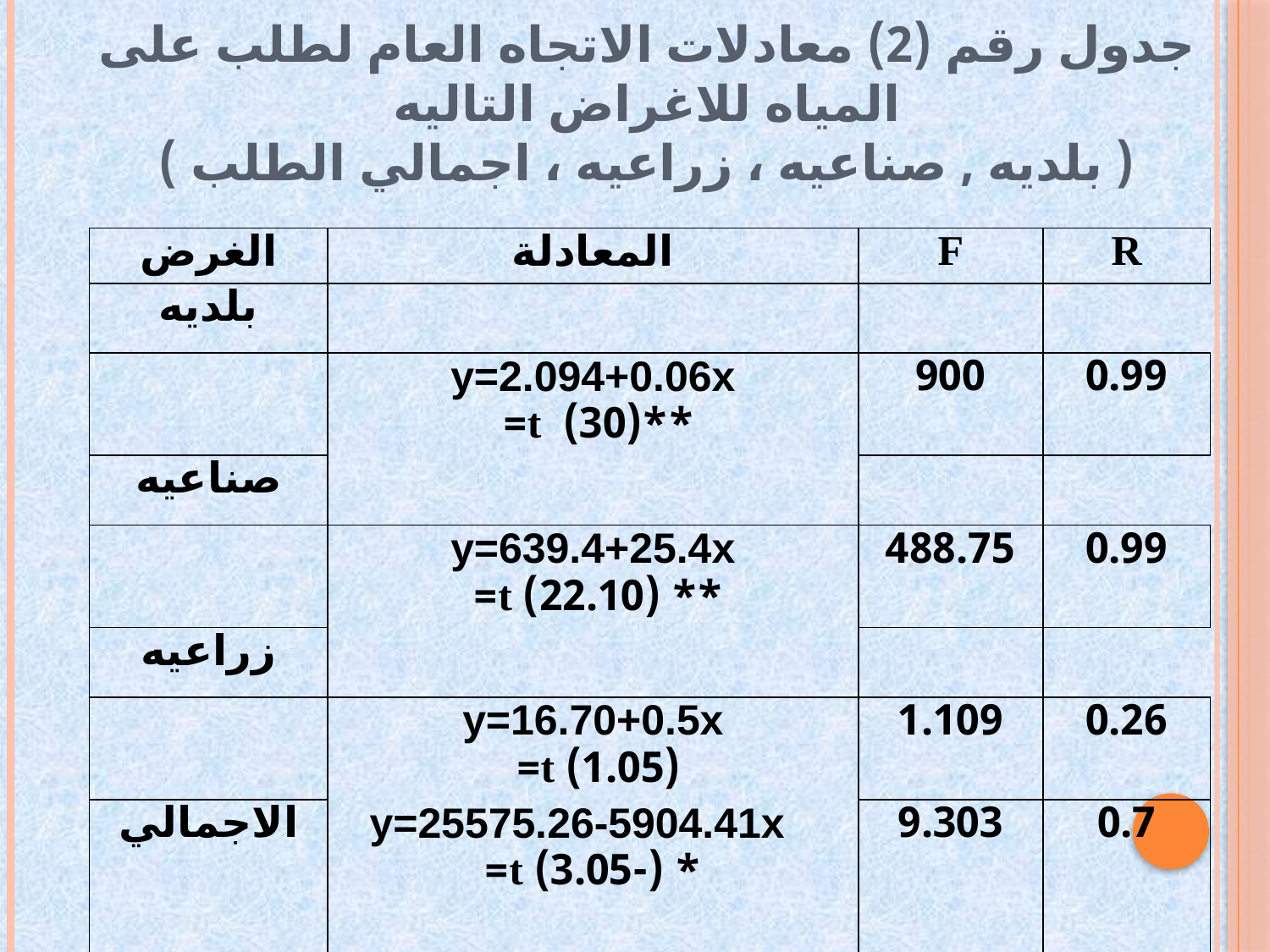

# جدول رقم (2) معادلات الاتجاه العام لطلب على المياه للاغراض التاليه ( بلديه , صناعيه ، زراعيه ، اجمالي الطلب )
| الغرض | المعادلة | F | R |
| --- | --- | --- | --- |
| بلديه |  |  |  |
|  | y=2.094+0.06x \*\*(30) t= | 900 | 0.99 |
| صناعيه |  |  |  |
|  | y=639.4+25.4x \*\* (22.10) t= | 488.75 | 0.99 |
| زراعيه |  |  |  |
|  | y=16.70+0.5x (1.05) t= | 1.109 | 0.26 |
| الاجمالي | y=25575.26-5904.41x \* (-3.05) t= | 9.303 | 0.7 |